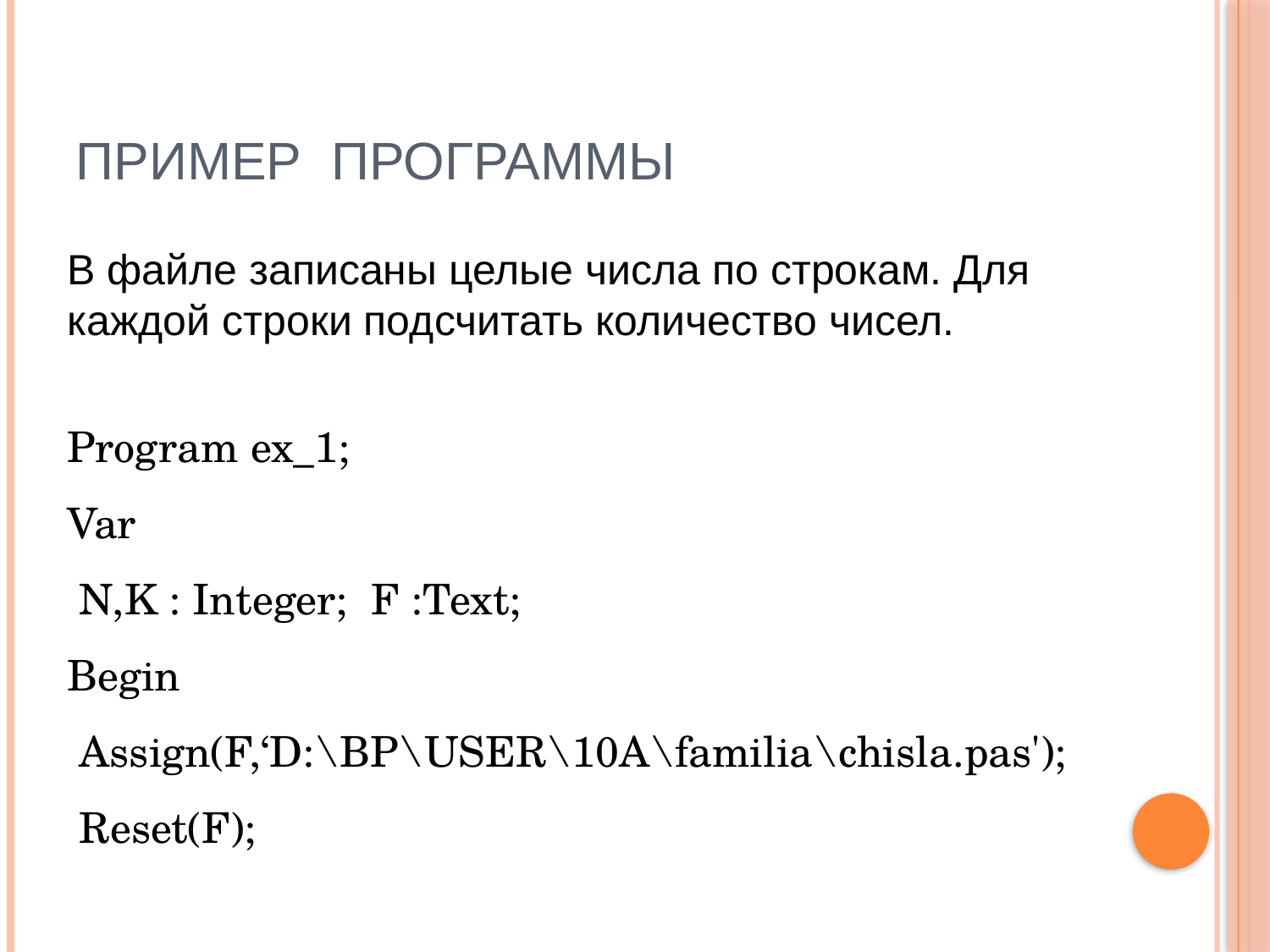

# Пример  программы
В файле записаны целые числа по строкам. Для каждой строки подсчитать количество чисел.

Program ex_1;
Var
 N,K : Integer;  F :Text;
Begin
 Assign(F,‘D:\BP\USER\10A\familia\chisla.pas');
 Reset(F);